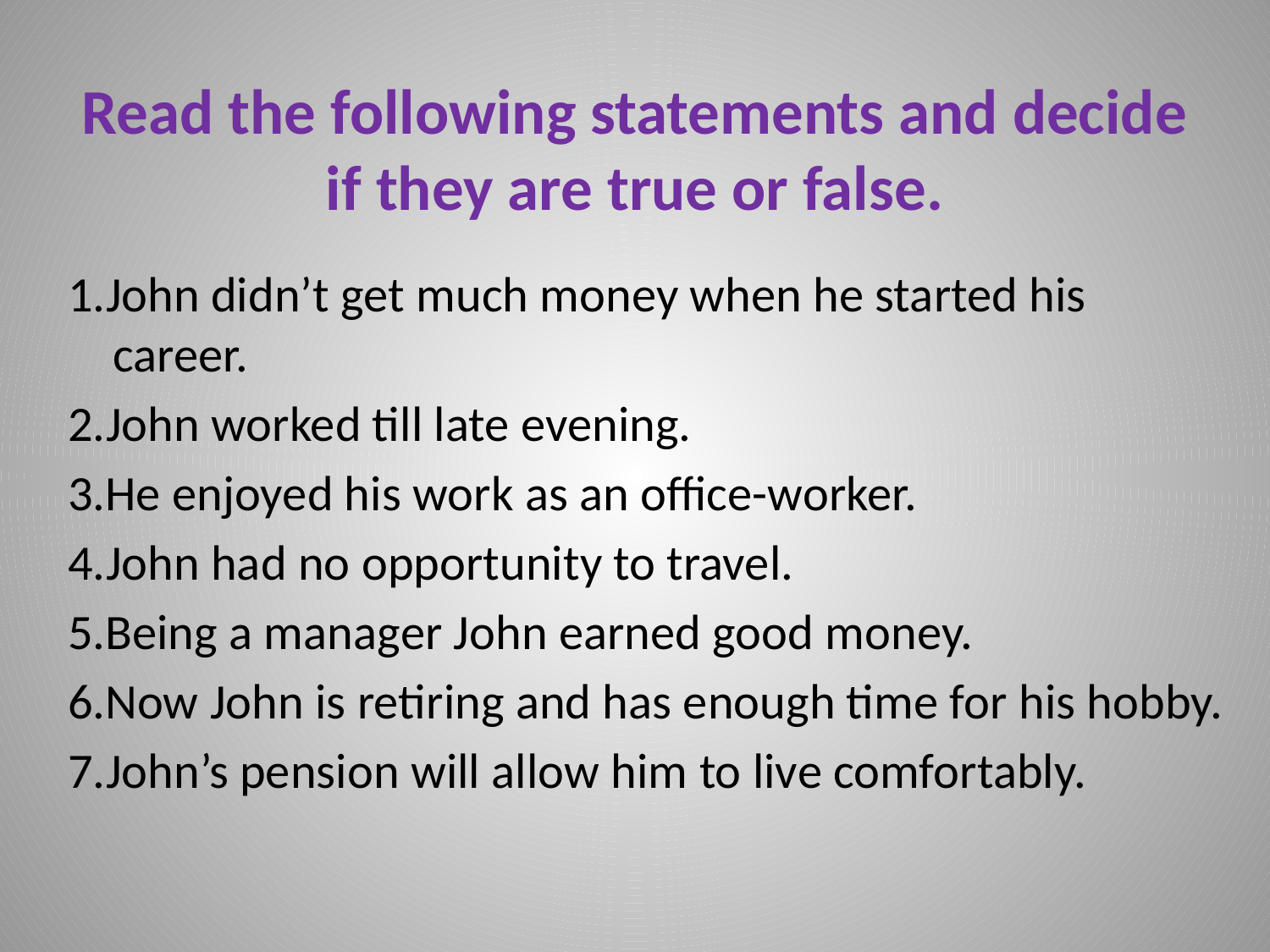

# Read the following statements and decide if they are true or false.
1.John didn’t get much money when he started his career.
2.John worked till late evening.
3.He enjoyed his work as an office-worker.
4.John had no opportunity to travel.
5.Being a manager John earned good money.
6.Now John is retiring and has enough time for his hobby.
7.John’s pension will allow him to live comfortably.